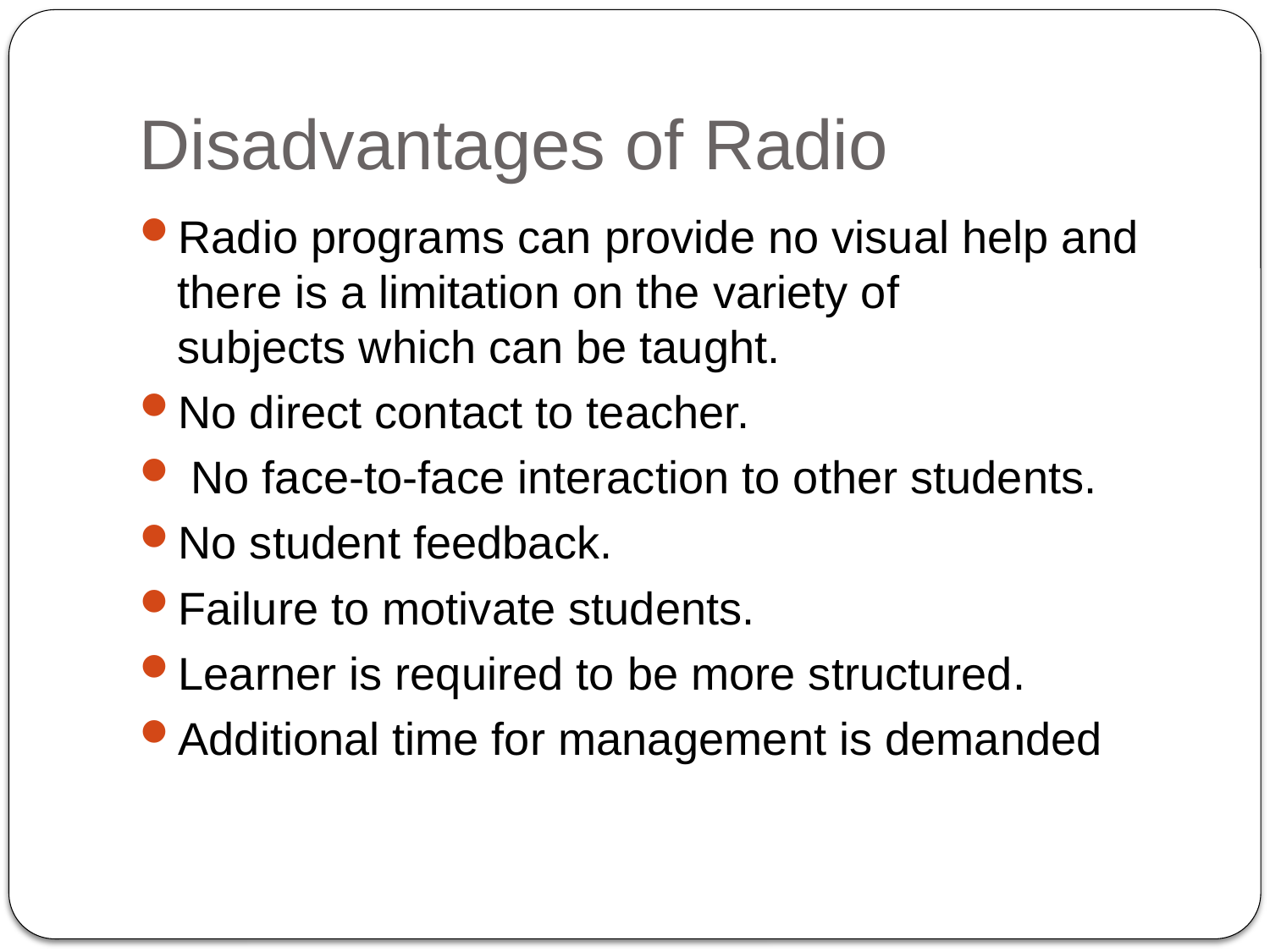

# Disadvantages of Radio
Radio programs can provide no visual help and there is a limitation on the variety of subjects which can be taught.
No direct contact to teacher.
 No face-to-face interaction to other students.
No student feedback.
Failure to motivate students.
Learner is required to be more structured.
Additional time for management is demanded